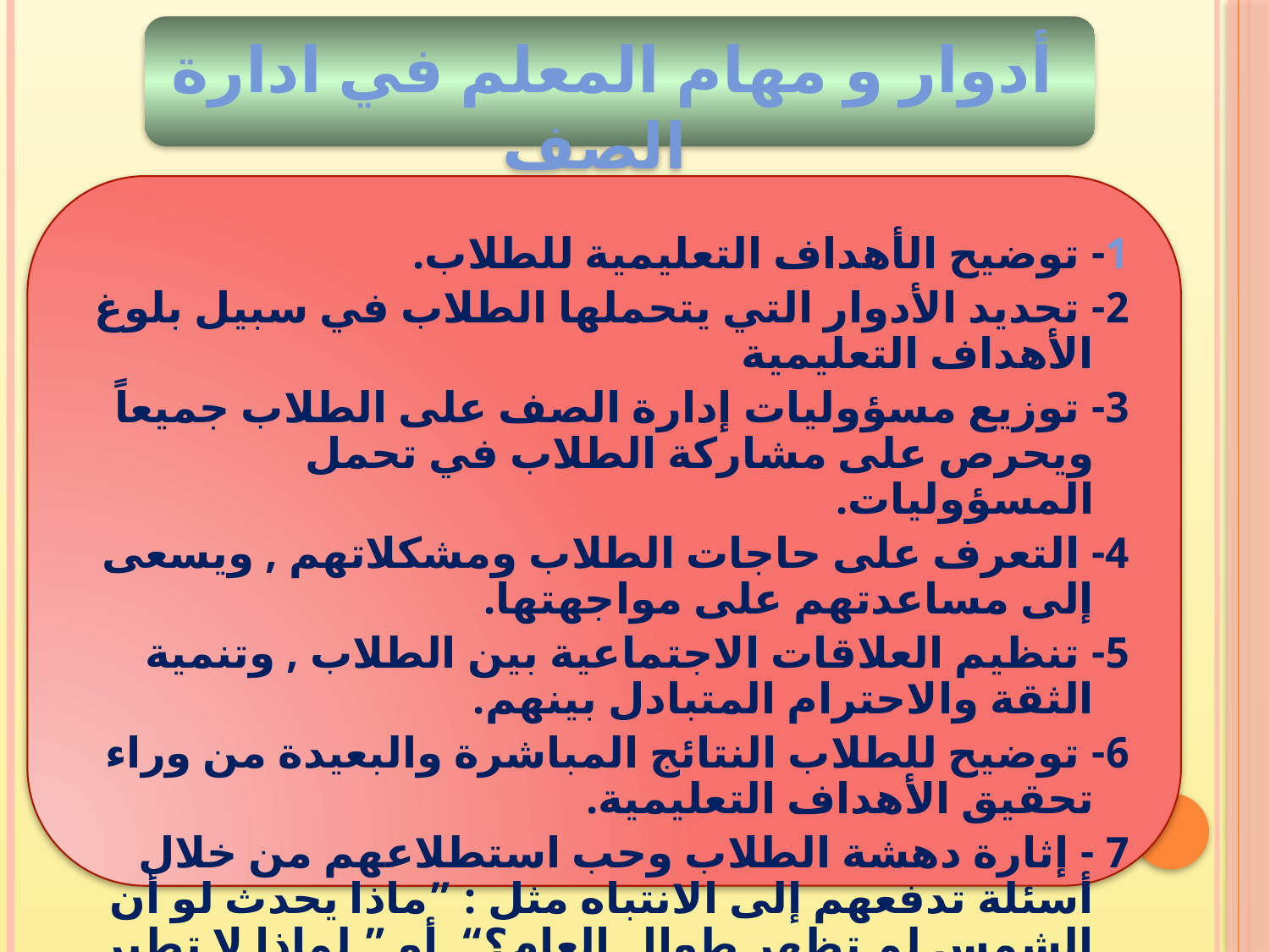

أدوار و مهام المعلم في ادارة الصف

1- توضيح الأهداف التعليمية للطلاب.
2- تحديد الأدوار التي يتحملها الطلاب في سبيل بلوغ الأهداف التعليمية
3- توزيع مسؤوليات إدارة الصف على الطلاب جميعاً ويحرص على مشاركة الطلاب في تحمل المسؤوليات.
4- التعرف على حاجات الطلاب ومشكلاتهم , ويسعى إلى مساعدتهم على مواجهتها.
5- تنظيم العلاقات الاجتماعية بين الطلاب , وتنمية الثقة والاحترام المتبادل بينهم.
6- توضيح للطلاب النتائج المباشرة والبعيدة من وراء تحقيق الأهداف التعليمية.
7 - إثارة دهشة الطلاب وحب استطلاعهم من خلال أسئلة تدفعهم إلى الانتباه مثل : ”ماذا يحدث لو أن الشمس لم تظهر طوال العام؟“  أو ” لماذا لا تطير الدجاجة مثل العصفور ؟ علماً بأن للدجاجة جناحين أكبر من جناح العصفور.“